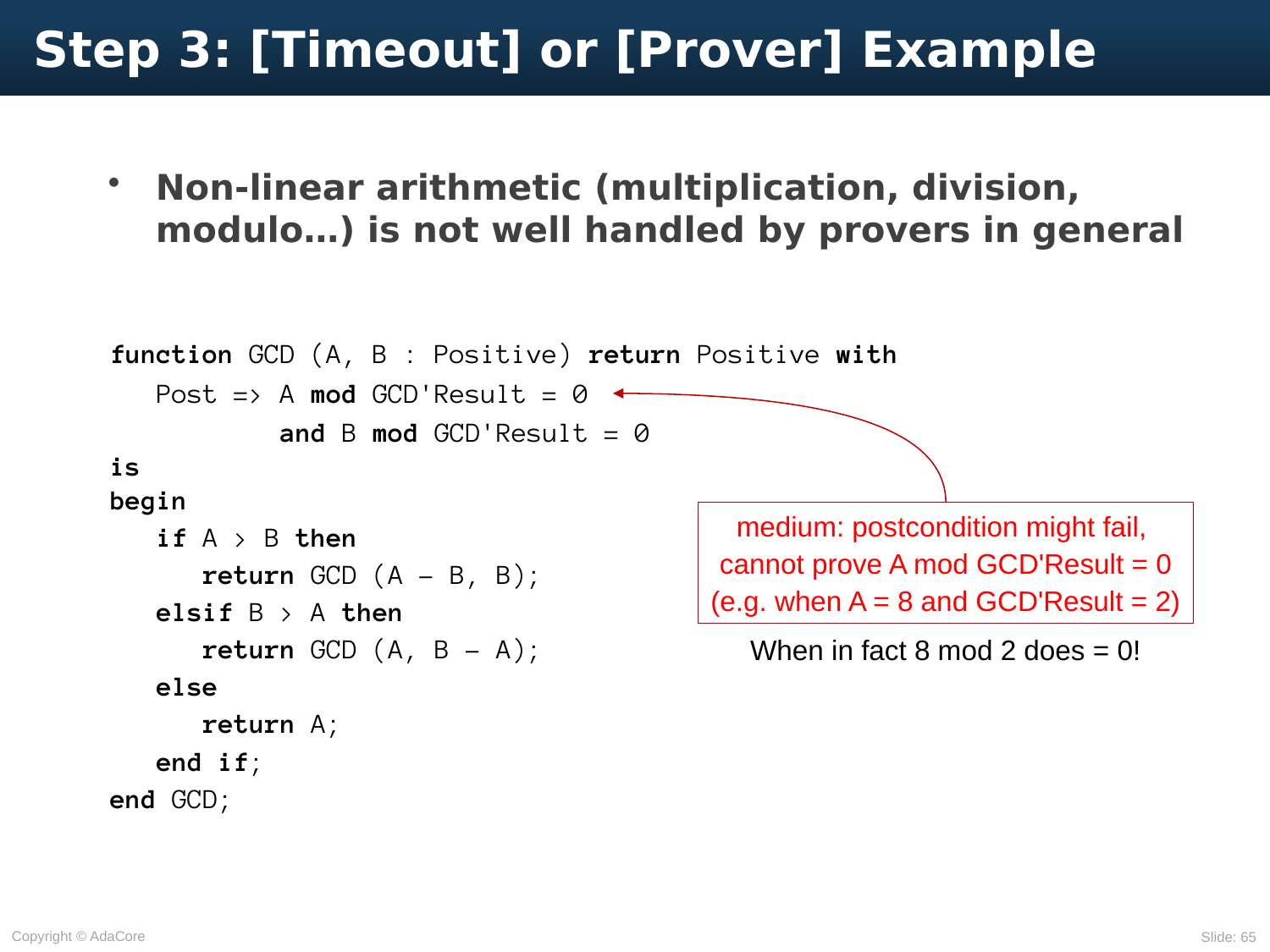

# Step 3: [Timeout] or [Prover] Example
Non-linear arithmetic (multiplication, division, modulo…) is not well handled by provers in general

function GCD (A, B : Positive) return Positive with
   Post => A mod GCD'Result = 0
           and B mod GCD'Result = 0
is
begin
   if A > B then
      return GCD (A - B, B);
   elsif B > A then
      return GCD (A, B - A);
   else
      return A;
   end if;
end GCD;

medium: postcondition might fail,
cannot prove A mod GCD'Result = 0
(e.g. when A = 8 and GCD'Result = 2)
When in fact 8 mod 2 does = 0!